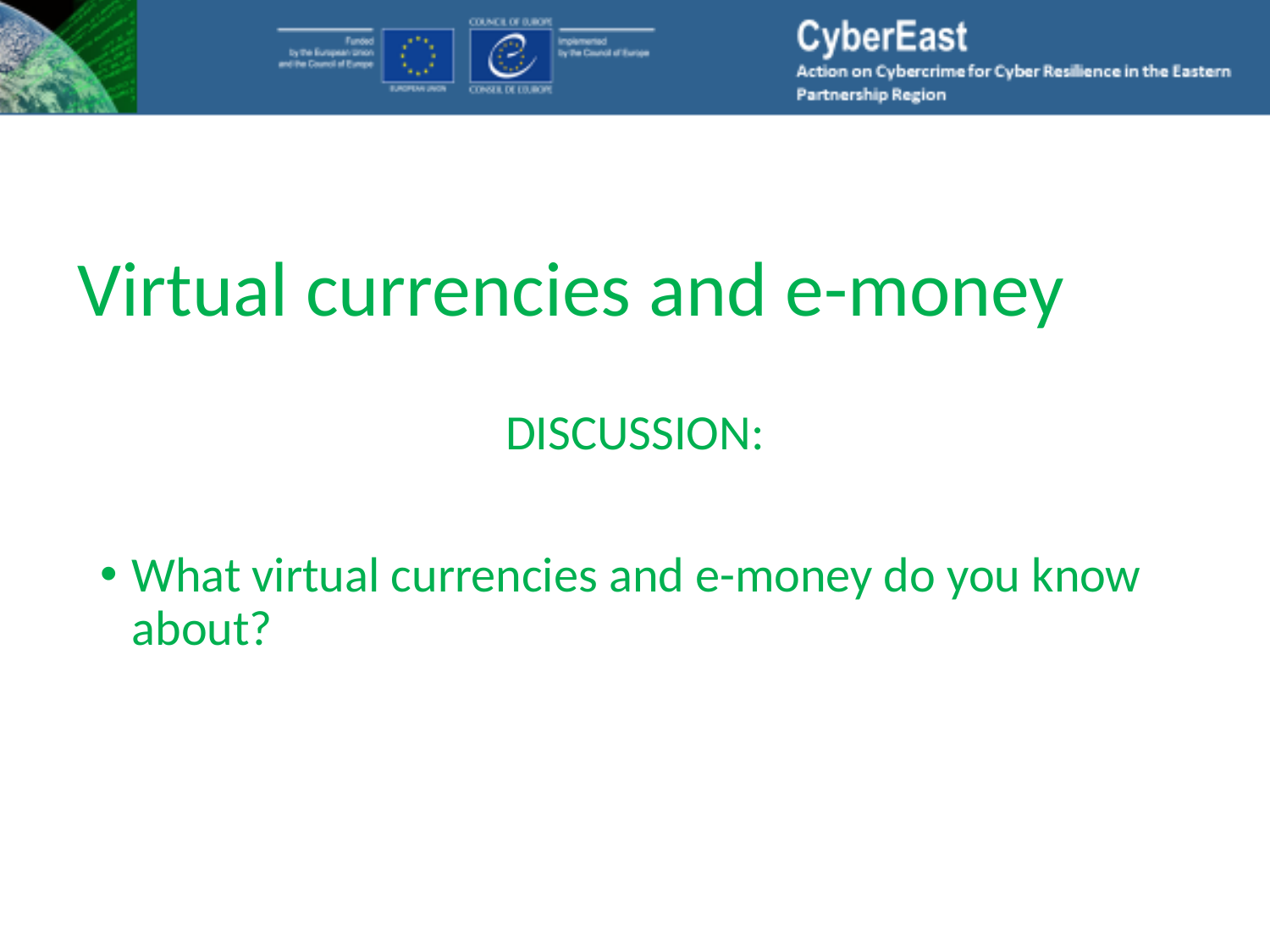

# Virtual currencies and e-money

DISCUSSION:

What virtual currencies and e-money do you know about?